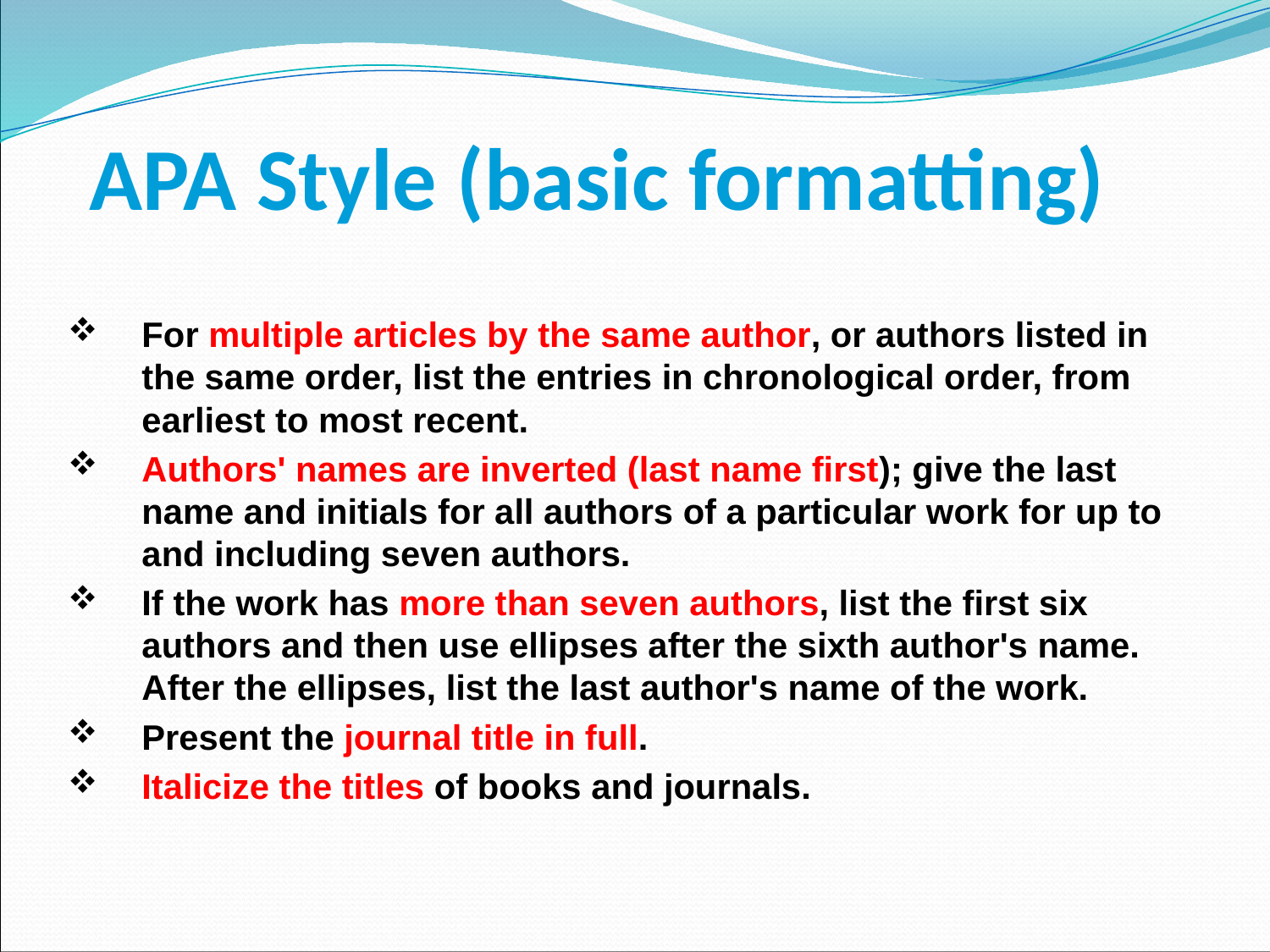

# APA Style (basic formatting)
For multiple articles by the same author, or authors listed in the same order, list the entries in chronological order, from earliest to most recent.
Authors' names are inverted (last name first); give the last name and initials for all authors of a particular work for up to and including seven authors.
If the work has more than seven authors, list the first six authors and then use ellipses after the sixth author's name. After the ellipses, list the last author's name of the work.
Present the journal title in full.
Italicize the titles of books and journals.